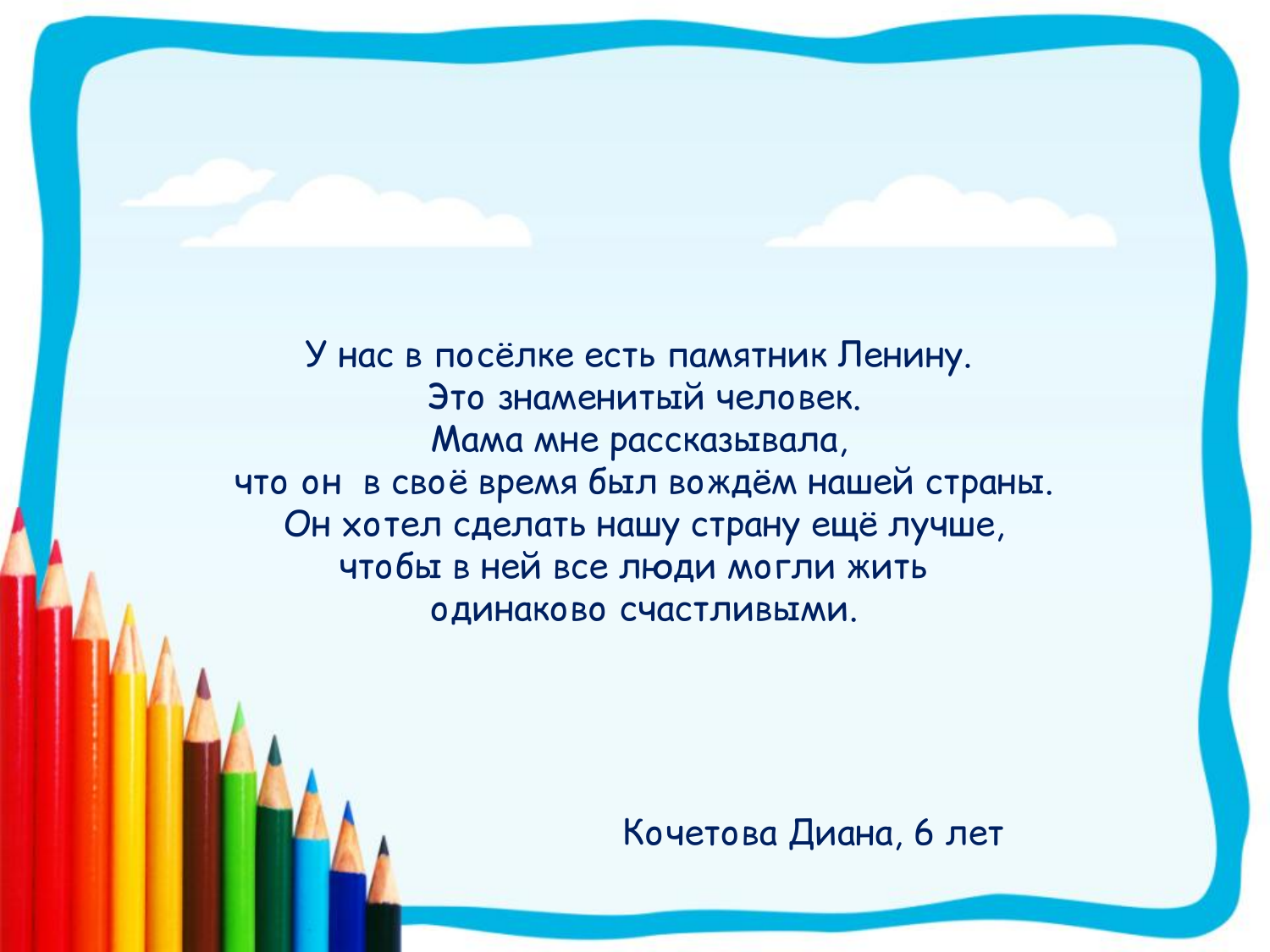

# У нас в посёлке есть памятник Ленину. Это знаменитый человек. Мама мне рассказывала, что он  в своё время был вождём нашей страны. Он хотел сделать нашу страну ещё лучше, чтобы в ней все люди могли жить одинаково счастливыми.
 Кочетова Диана, 6 лет